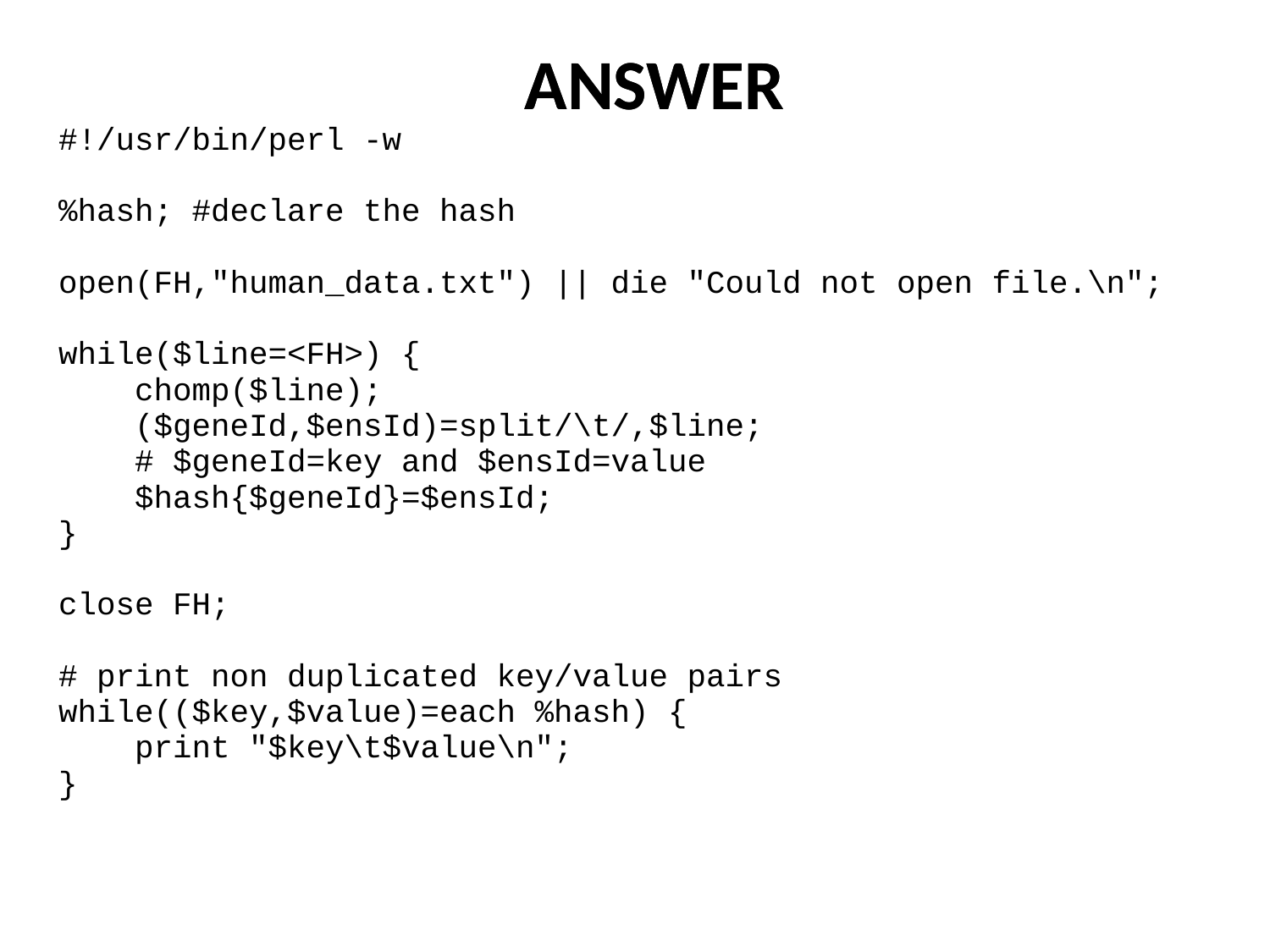

ANSWER
ANSWER
#!/usr/bin/perl -w

%hash; #declare the hash

open(FH,"human_data.txt") || die "Could not open file.\n";

while($line=<FH>) {
    chomp($line);
    ($geneId,$ensId)=split/\t/,$line;
    # $geneId=key and $ensId=value
    $hash{$geneId}=$ensId;
}

close FH;

# print non duplicated key/value pairs
while(($key,$value)=each %hash) {
    print "$key\t$value\n";
}